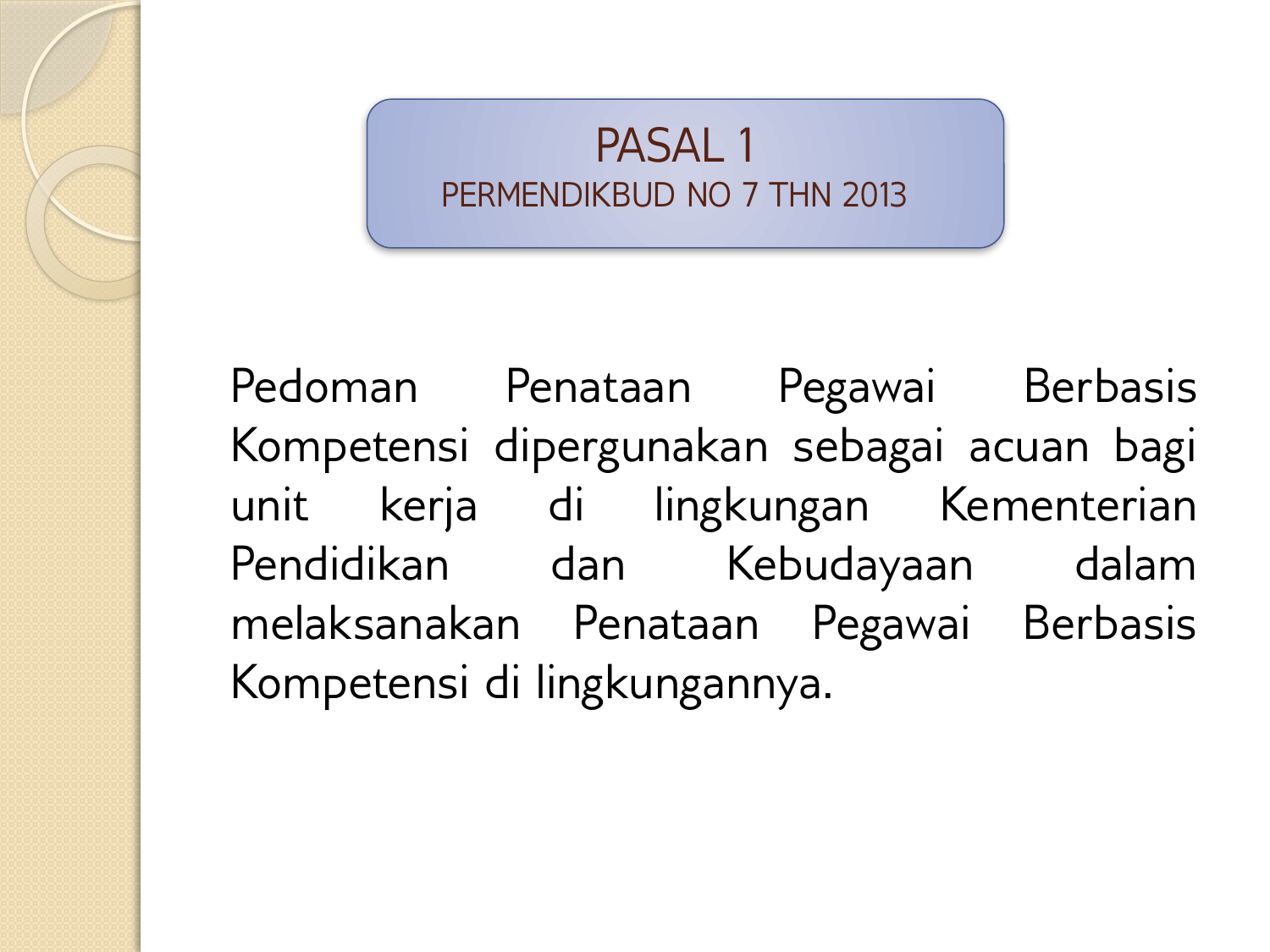

# PASAL 1 PERMENDIKBUD NO 7 THN 2013

Pedoman Penataan Pegawai Berbasis Kompetensi dipergunakan sebagai acuan bagi unit kerja di lingkungan Kementerian Pendidikan dan Kebudayaan dalam melaksanakan Penataan Pegawai Berbasis Kompetensi di lingkungannya.